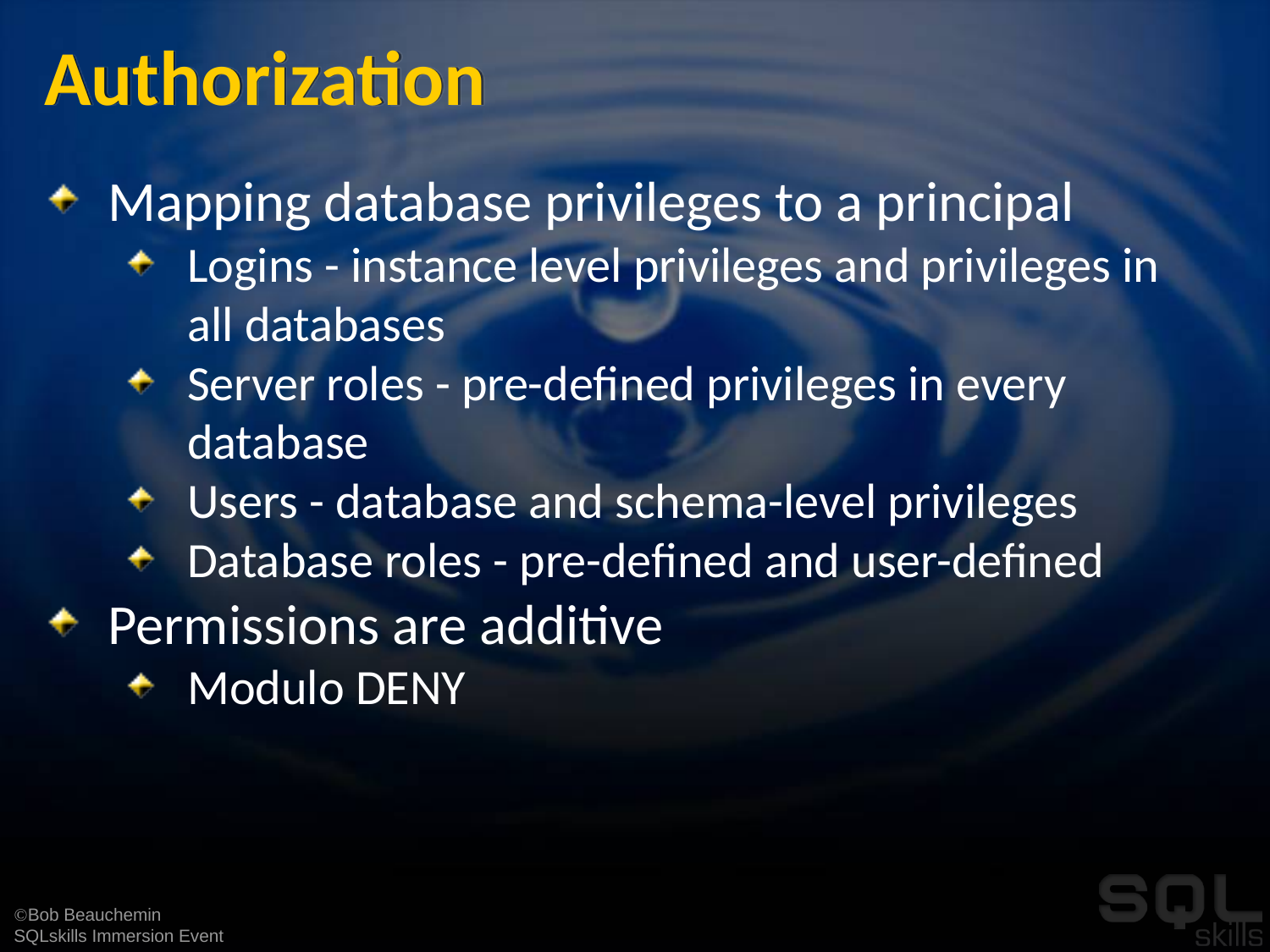

# Authorization
Mapping database privileges to a principal
Logins - instance level privileges and privileges in all databases
Server roles - pre-defined privileges in every database
Users - database and schema-level privileges
Database roles - pre-defined and user-defined
Permissions are additive
Modulo DENY